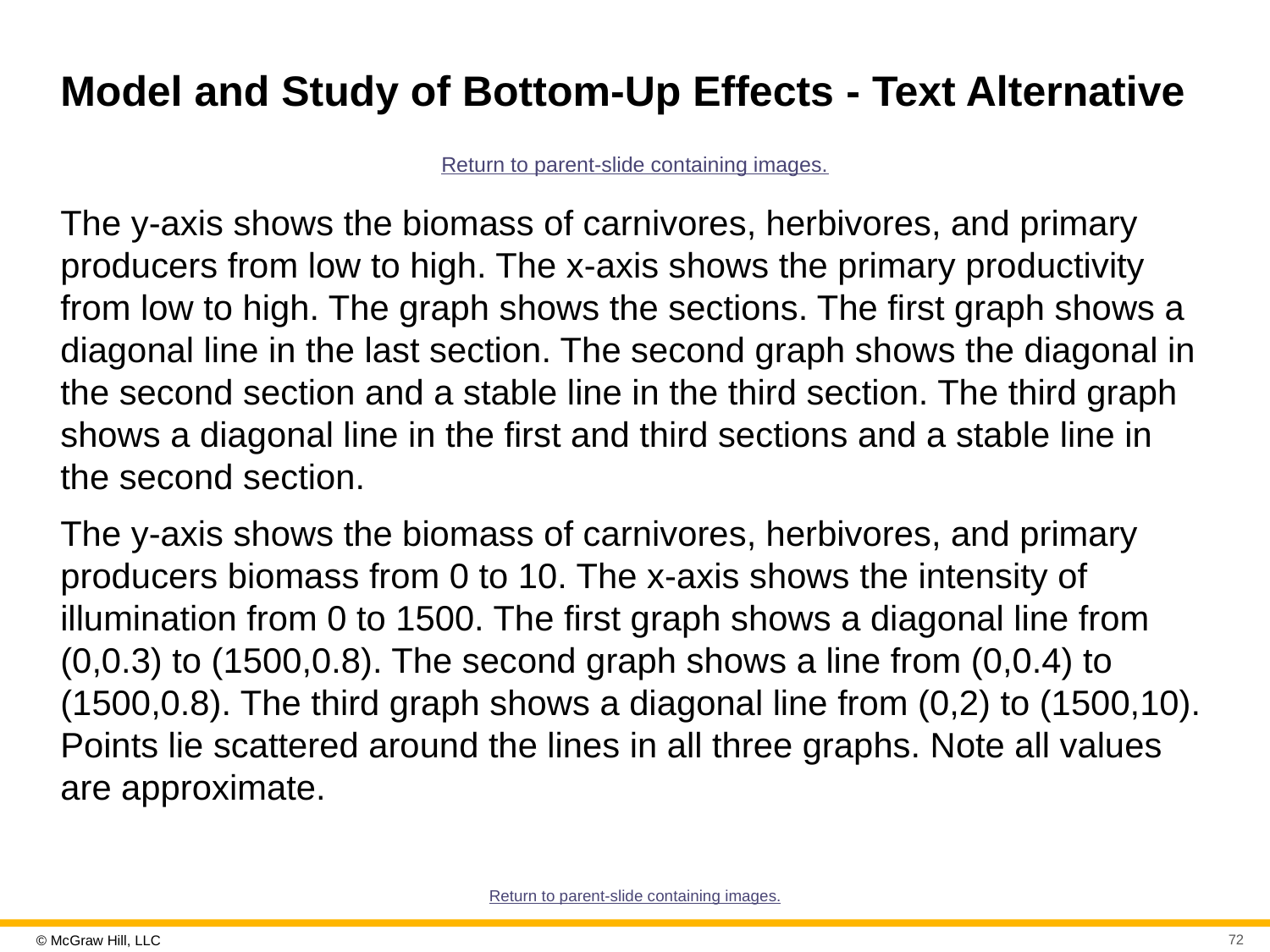

# Model and Study of Bottom-Up Effects - Text Alternative
Return to parent-slide containing images.
The y-axis shows the biomass of carnivores, herbivores, and primary producers from low to high. The x-axis shows the primary productivity from low to high. The graph shows the sections. The first graph shows a diagonal line in the last section. The second graph shows the diagonal in the second section and a stable line in the third section. The third graph shows a diagonal line in the first and third sections and a stable line in the second section.
The y-axis shows the biomass of carnivores, herbivores, and primary producers biomass from 0 to 10. The x-axis shows the intensity of illumination from 0 to 1500. The first graph shows a diagonal line from (0,0.3) to (1500,0.8). The second graph shows a line from (0,0.4) to (1500,0.8). The third graph shows a diagonal line from (0,2) to (1500,10). Points lie scattered around the lines in all three graphs. Note all values are approximate.
Return to parent-slide containing images.
72